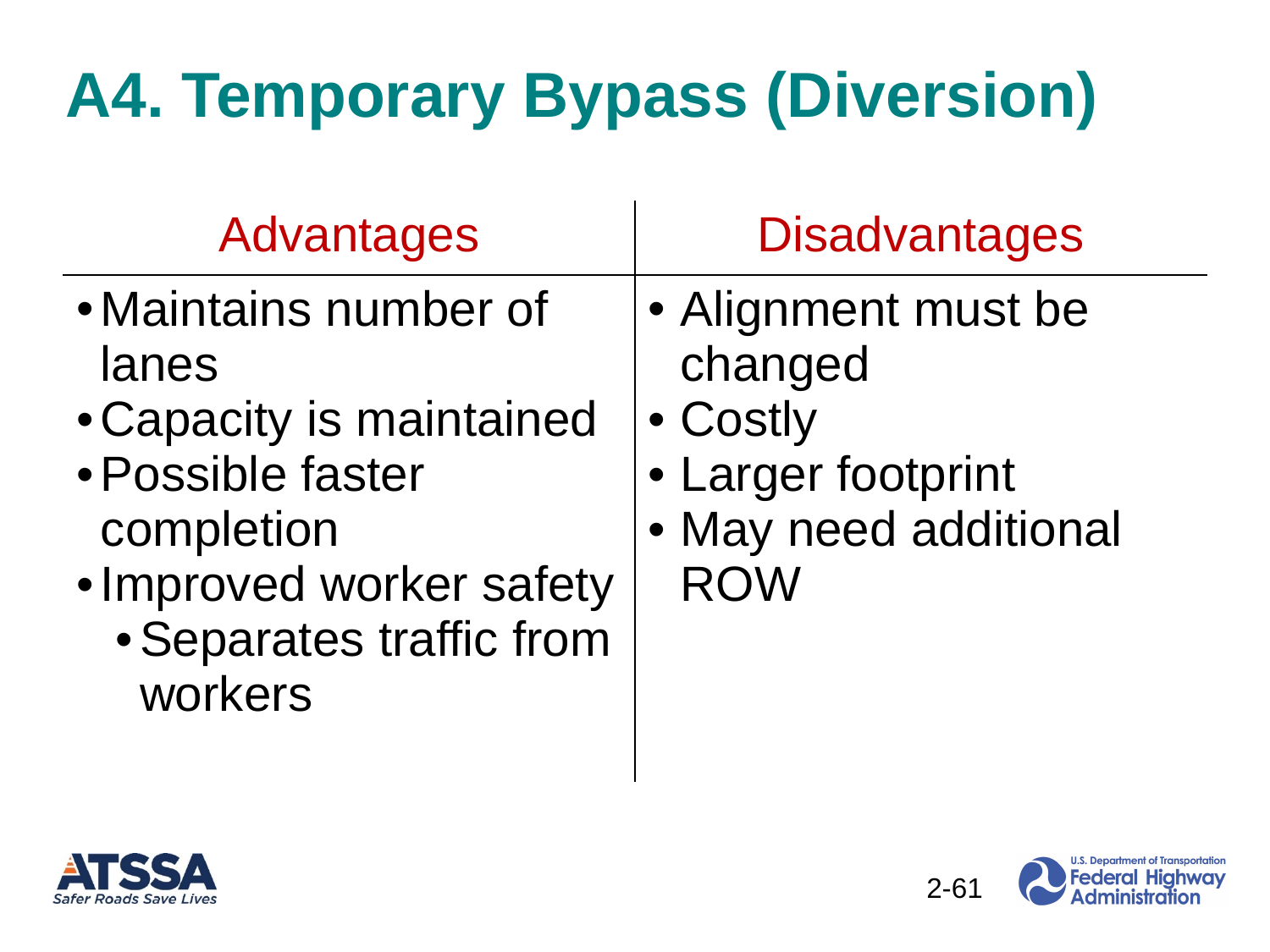

# A4. Temporary Bypass (Diversion)
| Advantages | Disadvantages |
| --- | --- |
| Maintains number of lanes Capacity is maintained Possible faster completion Improved worker safety Separates traffic from workers | Alignment must be changed Costly Larger footprint May need additional ROW |